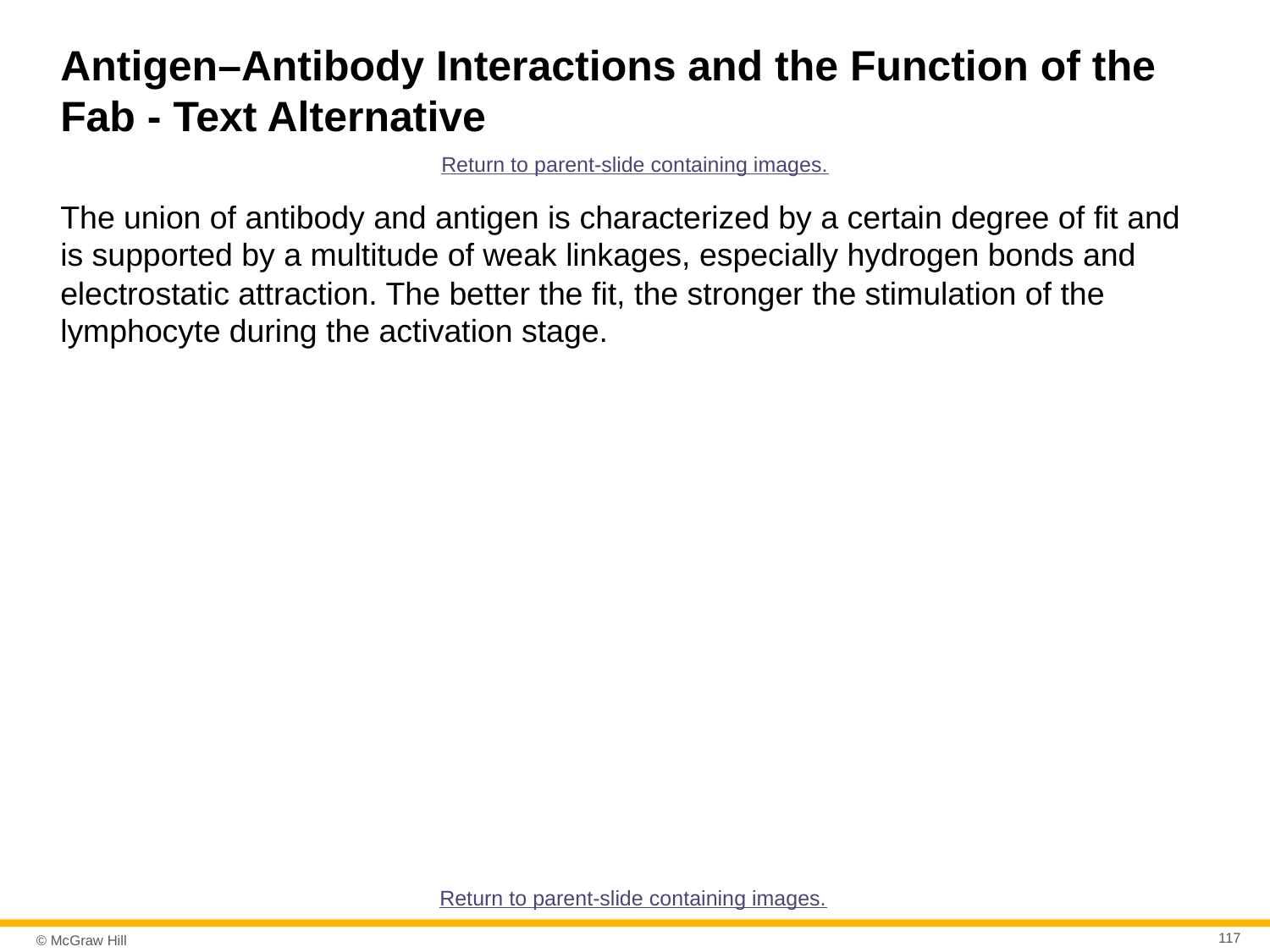

# Antigen–Antibody Interactions and the Function of the Fab - Text Alternative
Return to parent-slide containing images.
The union of antibody and antigen is characterized by a certain degree of fit and is supported by a multitude of weak linkages, especially hydrogen bonds and electrostatic attraction. The better the fit, the stronger the stimulation of the lymphocyte during the activation stage.
Return to parent-slide containing images.